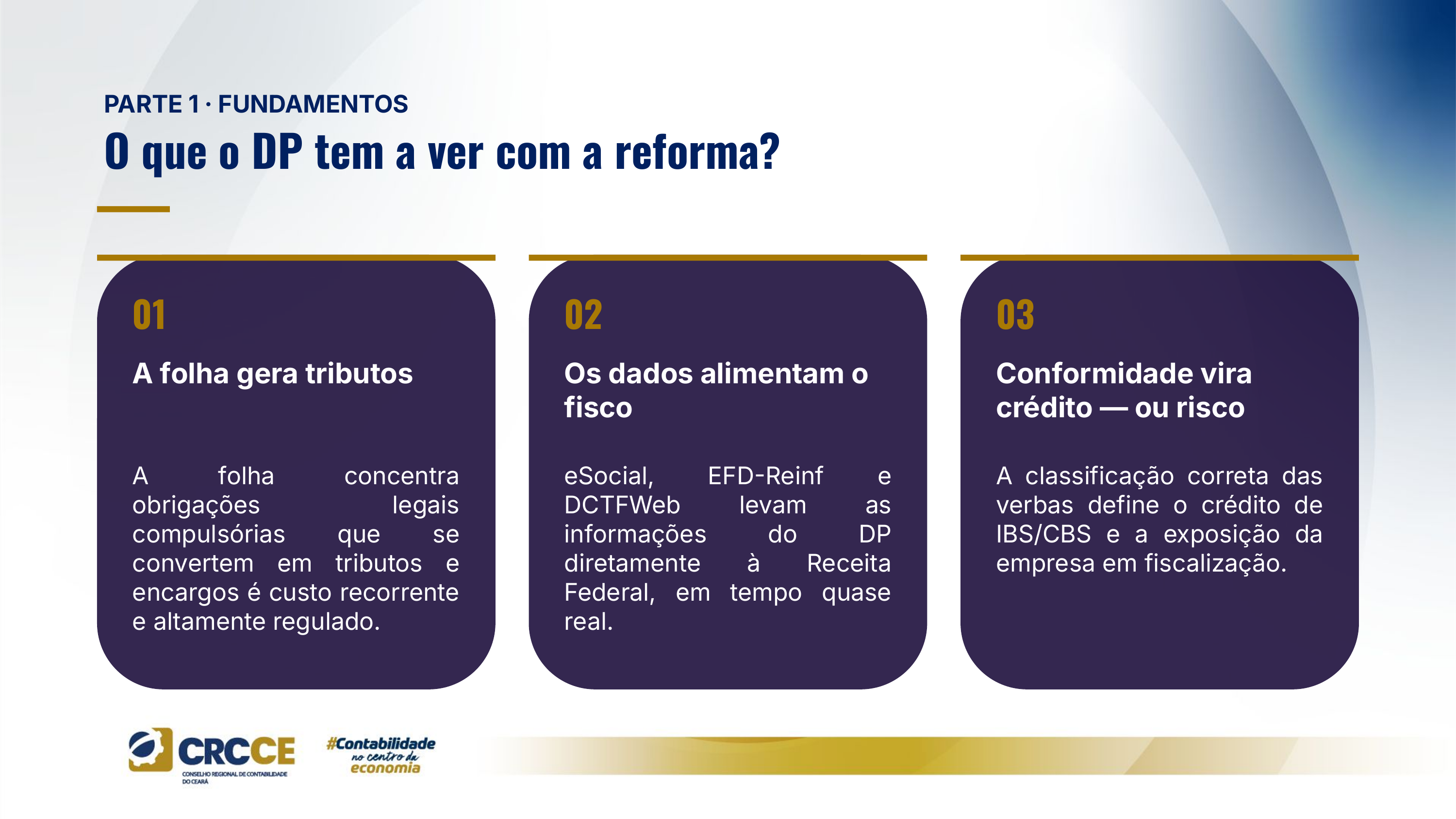

PARTE 1 · FUNDAMENTOS
O que o DP tem a ver com a reforma?

01
02
03
A folha gera tributos
Os dados alimentam o fisco
Conformidade vira crédito — ou risco
A folha concentra obrigações legais compulsórias que se convertem em tributos e encargos é custo recorrente e altamente regulado.
eSocial, EFD-Reinf e DCTFWeb levam as informações do DP diretamente à Receita Federal, em tempo quase real.
A classificação correta das verbas define o crédito de IBS/CBS e a exposição da empresa em fiscalização.